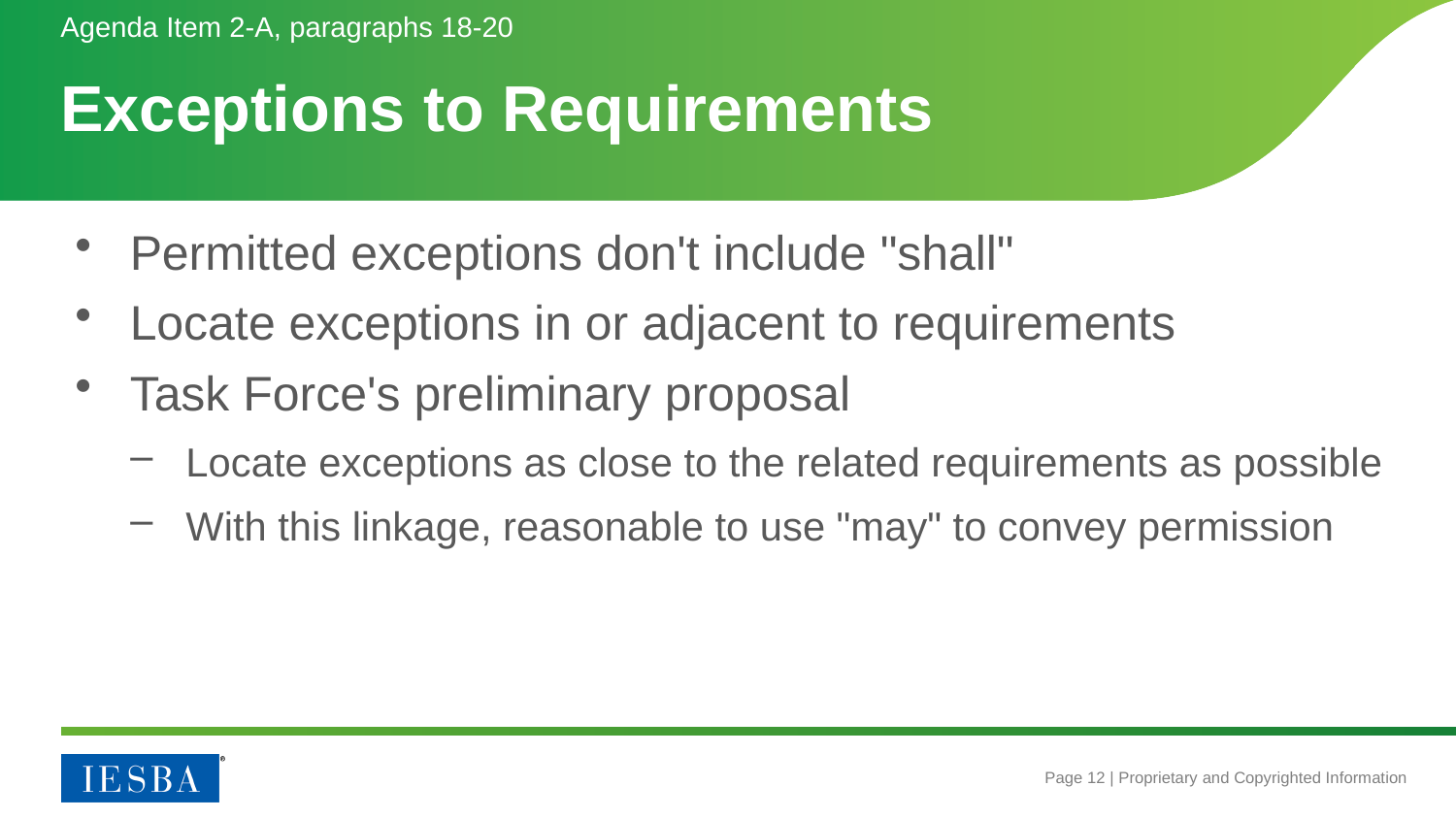

Agenda Item 2-A, paragraphs 18-20
# Exceptions to Requirements
Permitted exceptions don't include "shall"
Locate exceptions in or adjacent to requirements
Task Force's preliminary proposal
Locate exceptions as close to the related requirements as possible
With this linkage, reasonable to use "may" to convey permission